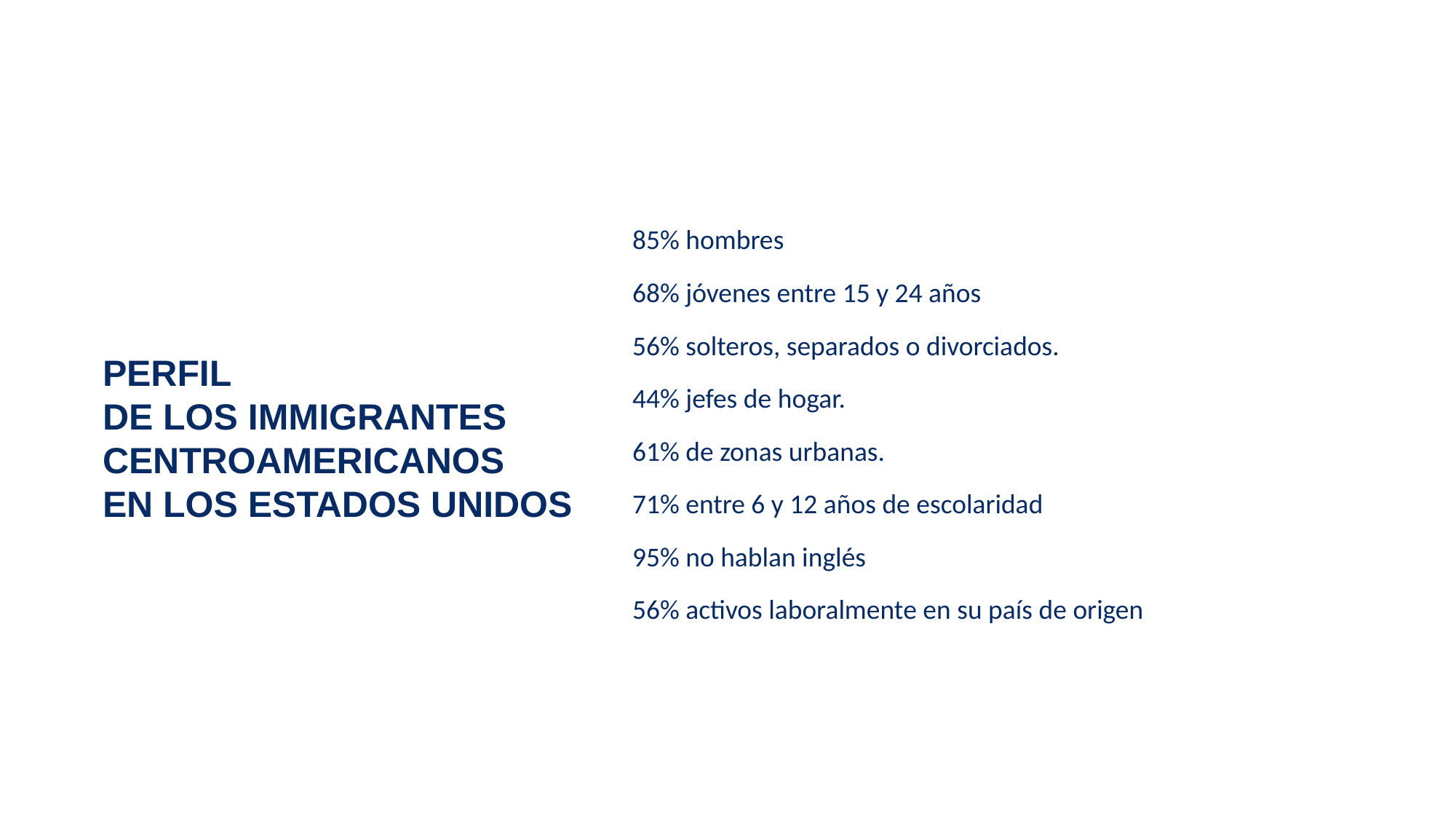

85% hombres
68% jóvenes entre 15 y 24 años
56% solteros, separados o divorciados.
44% jefes de hogar.
61% de zonas urbanas.
71% entre 6 y 12 años de escolaridad
95% no hablan inglés
56% activos laboralmente en su país de origen

PERFIL
DE LOS IMMIGRANTES
CENTROAMERICANOS
EN LOS ESTADOS UNIDOS